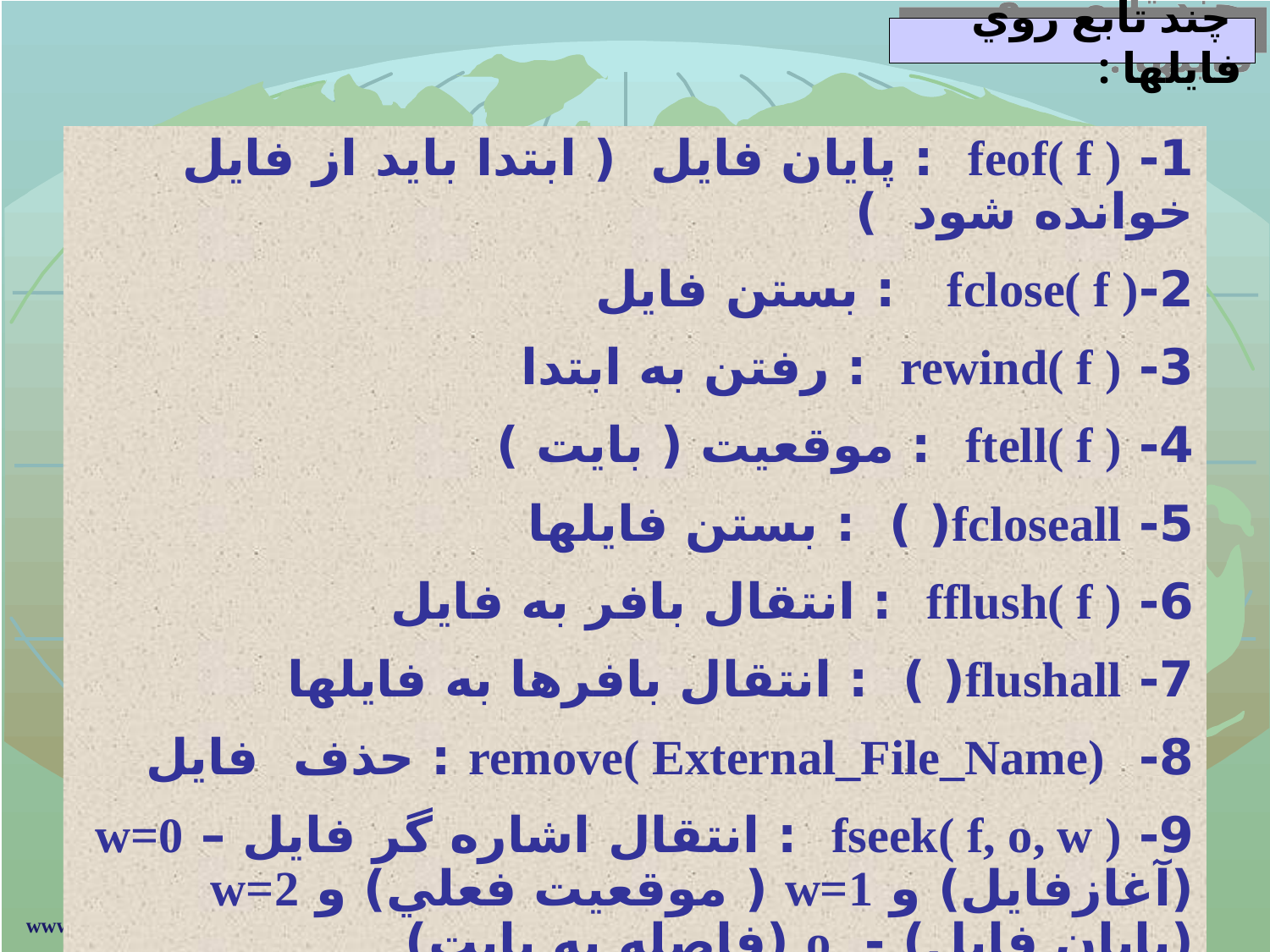

# چند تابع روي فايلها :
1- feof( f )  : پايان فايل  ( ابتدا بايد از فايل خوانده شود  )
2-fclose( f )   : بستن فايل
3- rewind( f )  : رفتن به ابتدا
4- ftell( f )  : موقعيت ( بايت )
5- fcloseall( )  : بستن فايلها
6- fflush( f )  : انتقال بافر به فايل
7- flushall( )  : انتقال بافرها به فايلها
8-  remove( External_File_Name) : حذف  فايل
9- fseek( f, o, w )  : انتقال اشاره گر فايل – w=0 (آغازفايل) و w=1 ( موقعيت فعلي) و w=2 (پايان فايل) -  o (فاصله به بايت)